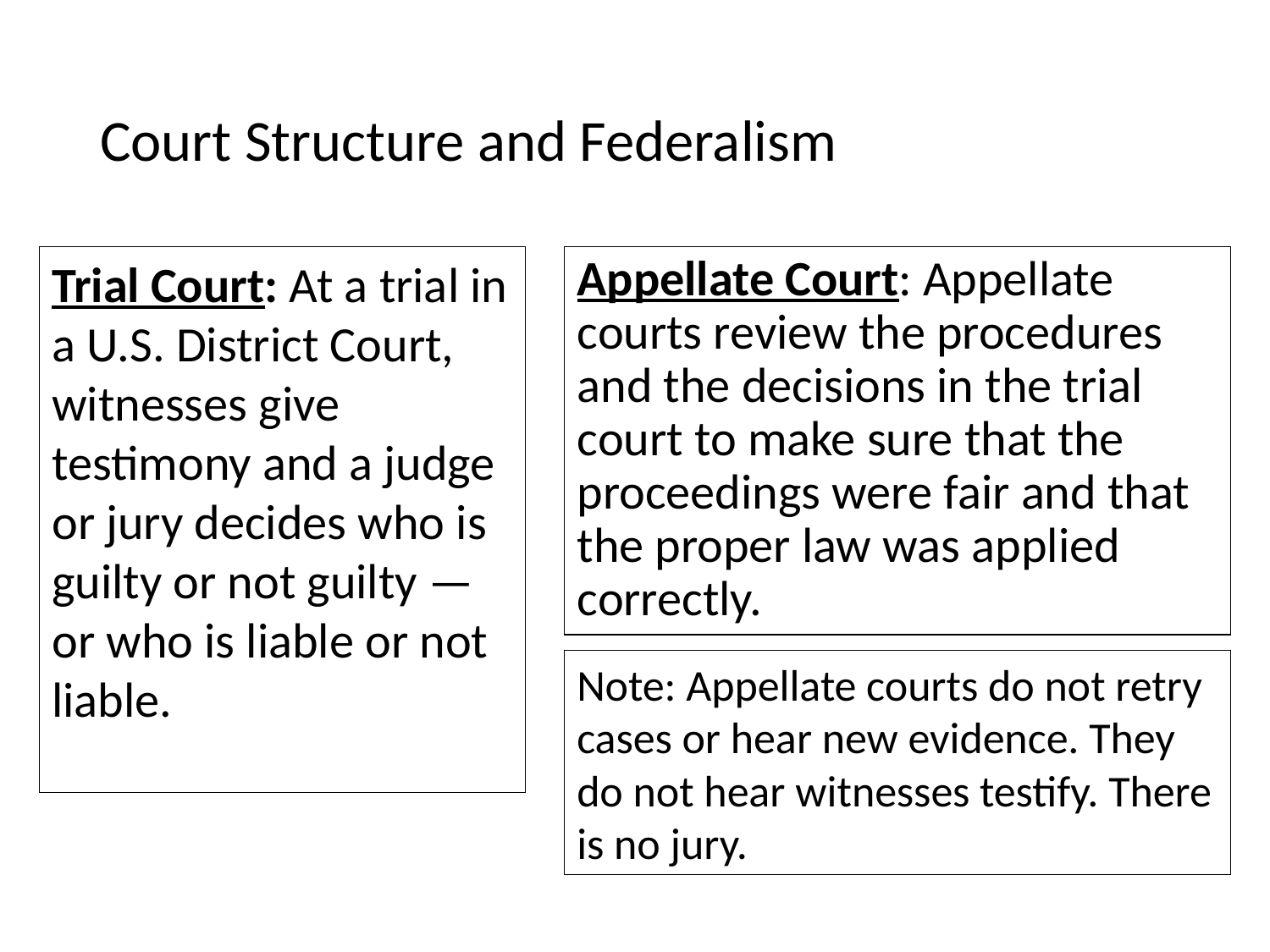

# Court Structure and Federalism
Trial Court: At a trial in a U.S. District Court, witnesses give testimony and a judge or jury decides who is guilty or not guilty — or who is liable or not liable.

Appellate Court: Appellate courts review the procedures and the decisions in the trial court to make sure that the proceedings were fair and that the proper law was applied correctly.

Note: Appellate courts do not retry cases or hear new evidence. They do not hear witnesses testify. There is no jury.